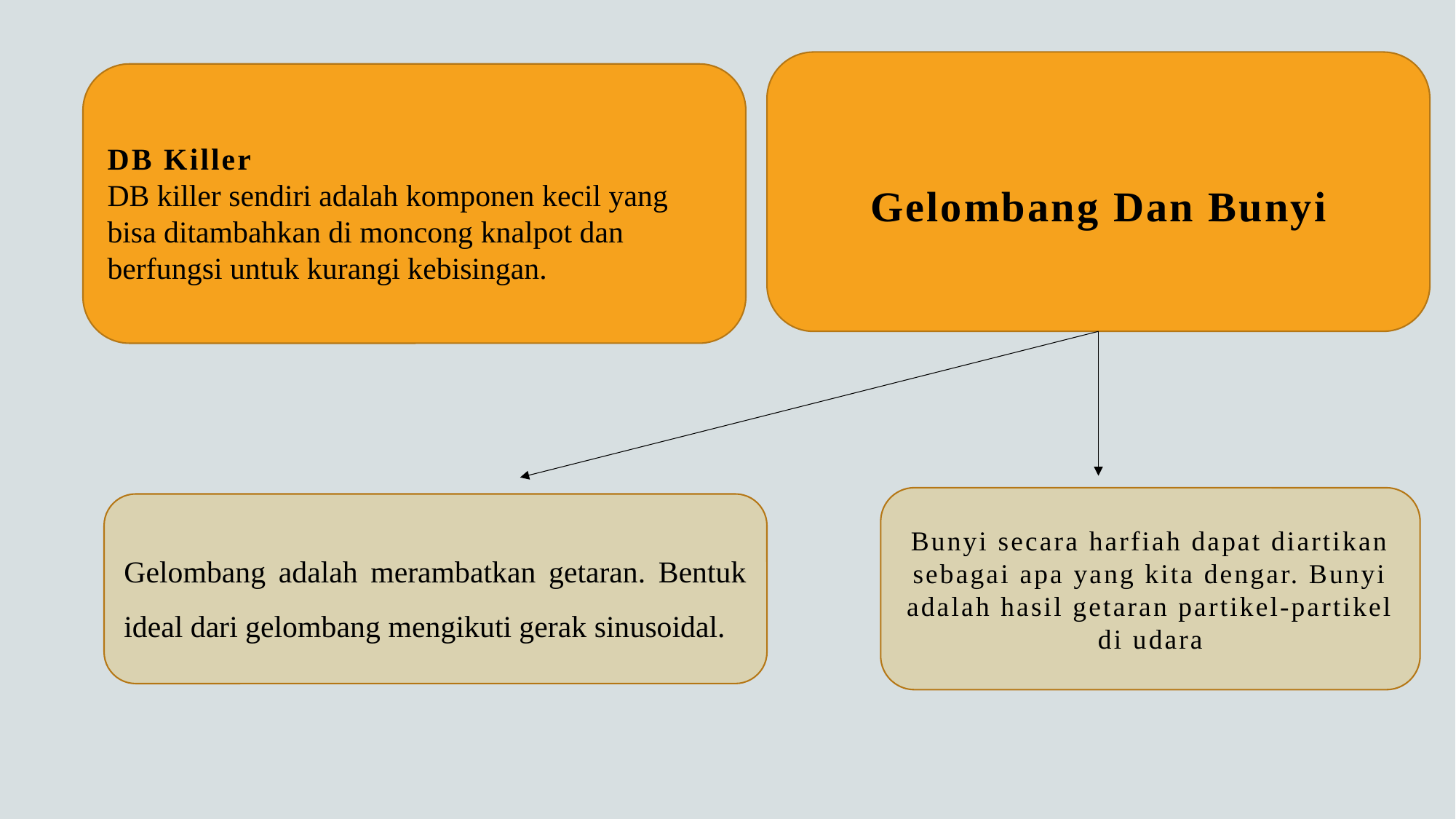

Gelombang Dan Bunyi
DB Killer
DB killer sendiri adalah komponen kecil yang bisa ditambahkan di moncong knalpot dan berfungsi untuk kurangi kebisingan.
Bunyi secara harfiah dapat diartikan sebagai apa yang kita dengar. Bunyi adalah hasil getaran partikel-partikel di udara
Gelombang adalah merambatkan getaran. Bentuk ideal dari gelombang mengikuti gerak sinusoidal.